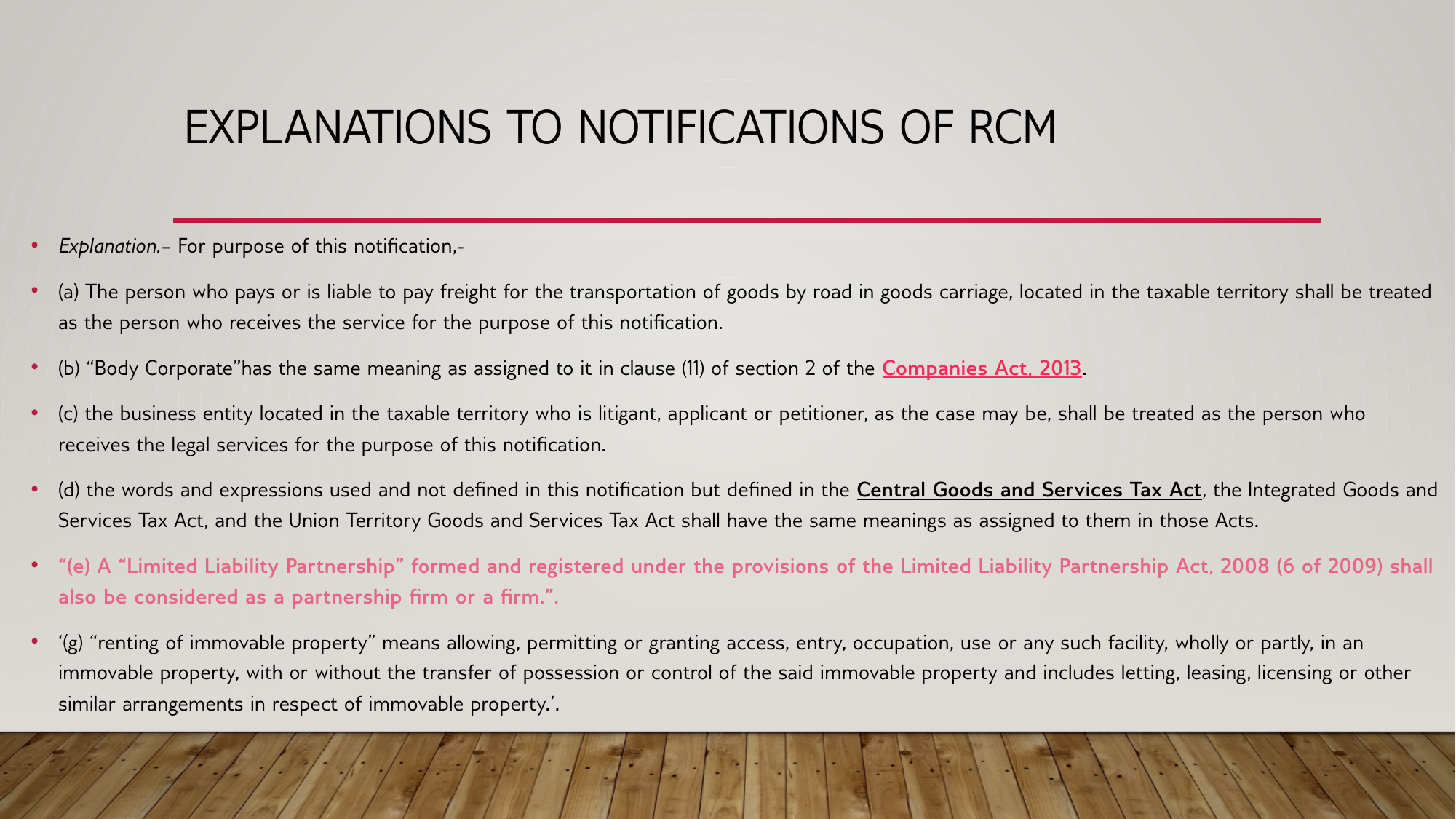

# Explanations to Notifications of RCM
Explanation.– For purpose of this notification,-
(a) The person who pays or is liable to pay freight for the transportation of goods by road in goods carriage, located in the taxable territory shall be treated as the person who receives the service for the purpose of this notification.
(b) “Body Corporate”has the same meaning as assigned to it in clause (11) of section 2 of the Companies Act, 2013.
(c) the business entity located in the taxable territory who is litigant, applicant or petitioner, as the case may be, shall be treated as the person who receives the legal services for the purpose of this notification.
(d) the words and expressions used and not defined in this notification but defined in the Central Goods and Services Tax Act, the Integrated Goods and Services Tax Act, and the Union Territory Goods and Services Tax Act shall have the same meanings as assigned to them in those Acts.
“(e) A “Limited Liability Partnership” formed and registered under the provisions of the Limited Liability Partnership Act, 2008 (6 of 2009) shall also be considered as a partnership firm or a firm.”.
‘(g) “renting of immovable property” means allowing, permitting or granting access, entry, occupation, use or any such facility, wholly or partly, in an immovable property, with or without the transfer of possession or control of the said immovable property and includes letting, leasing, licensing or other similar arrangements in respect of immovable property.’.